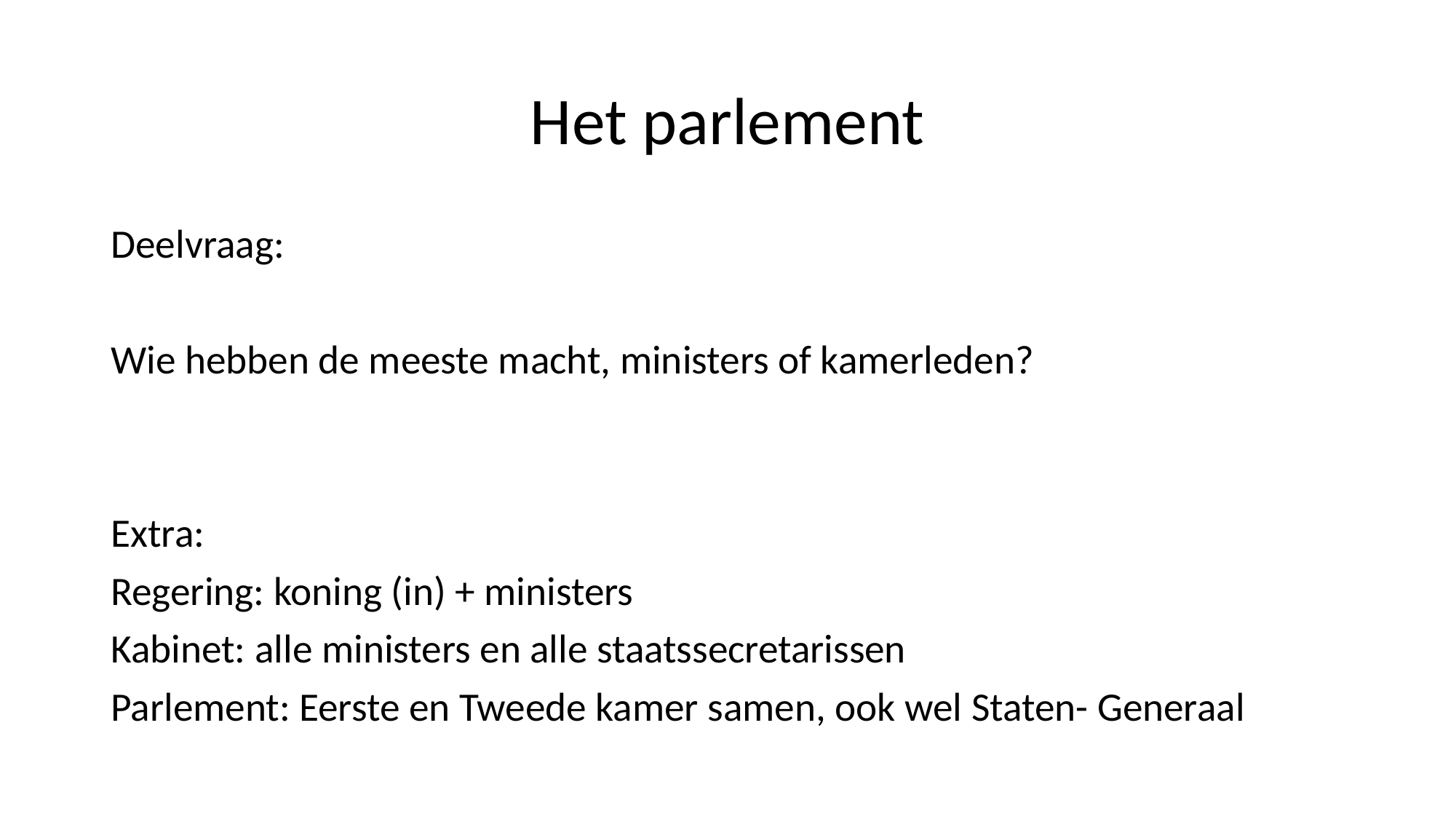

# Het parlement
Deelvraag:

Wie hebben de meeste macht, ministers of kamerleden?

Extra:
Regering: koning (in) + ministers
Kabinet: alle ministers en alle staatssecretarissen
Parlement: Eerste en Tweede kamer samen, ook wel Staten- Generaal